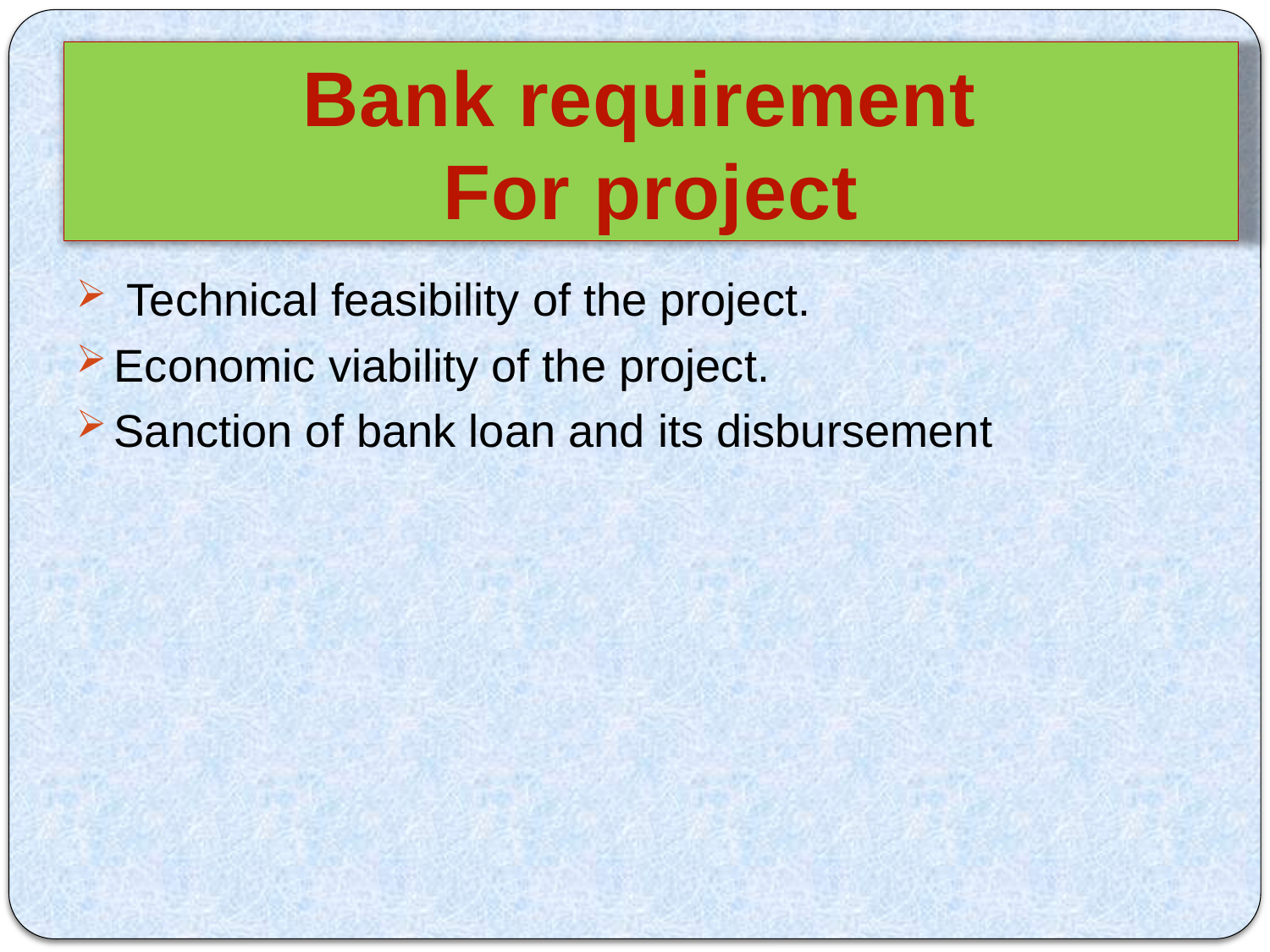

Bank requirement
For project
 Technical feasibility of the project.
Economic viability of the project.
Sanction of bank loan and its disbursement